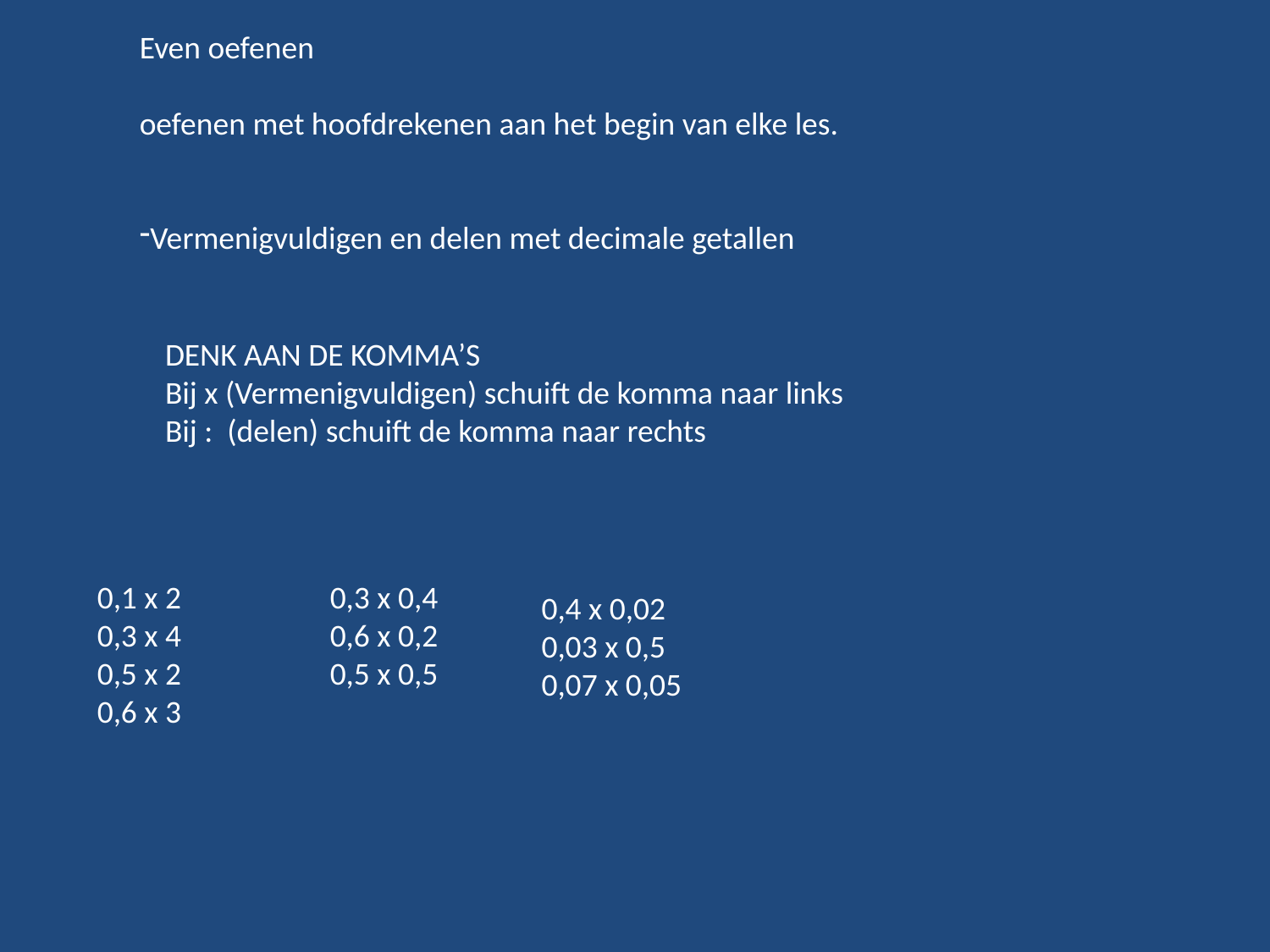

Even oefenen

oefenen met hoofdrekenen aan het begin van elke les.

Vermenigvuldigen en delen met decimale getallen

DENK AAN DE KOMMA’S
Bij x (Vermenigvuldigen) schuift de komma naar links
Bij :  (delen) schuift de komma naar rechts
0,1 x 2
0,3 x 4
0,5 x 2
0,6 x 3
0,3 x 0,4
0,6 x 0,2
0,5 x 0,5
0,4 x 0,02
0,03 x 0,5
0,07 x 0,05